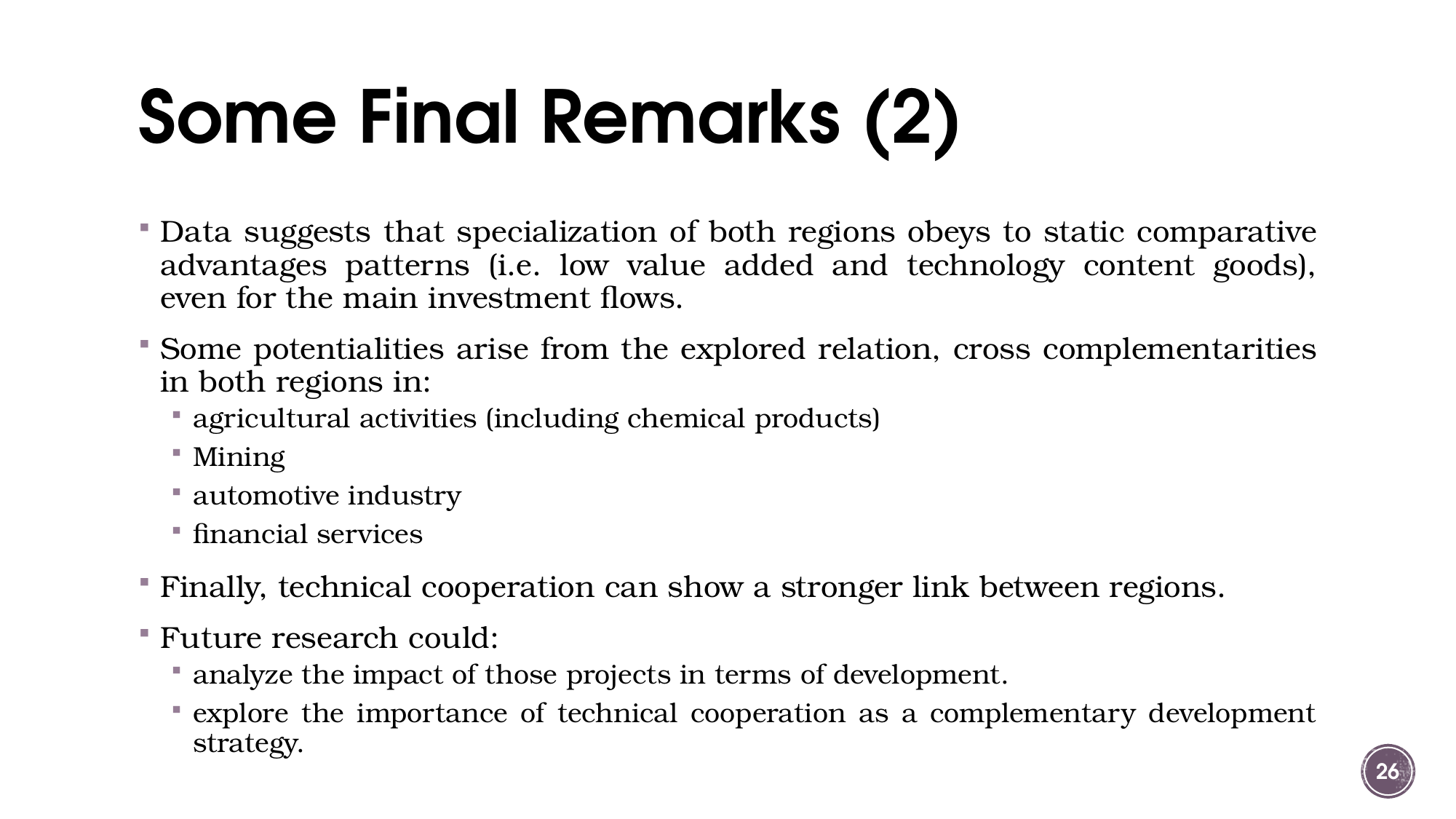

# Some Final Remarks (2)
Data suggests that specialization of both regions obeys to static comparative advantages patterns (i.e. low value added and technology content goods), even for the main investment flows.
Some potentialities arise from the explored relation, cross complementarities in both regions in:
agricultural activities (including chemical products)
Mining
automotive industry
financial services
Finally, technical cooperation can show a stronger link between regions.
Future research could:
analyze the impact of those projects in terms of development.
explore the importance of technical cooperation as a complementary development strategy.
26